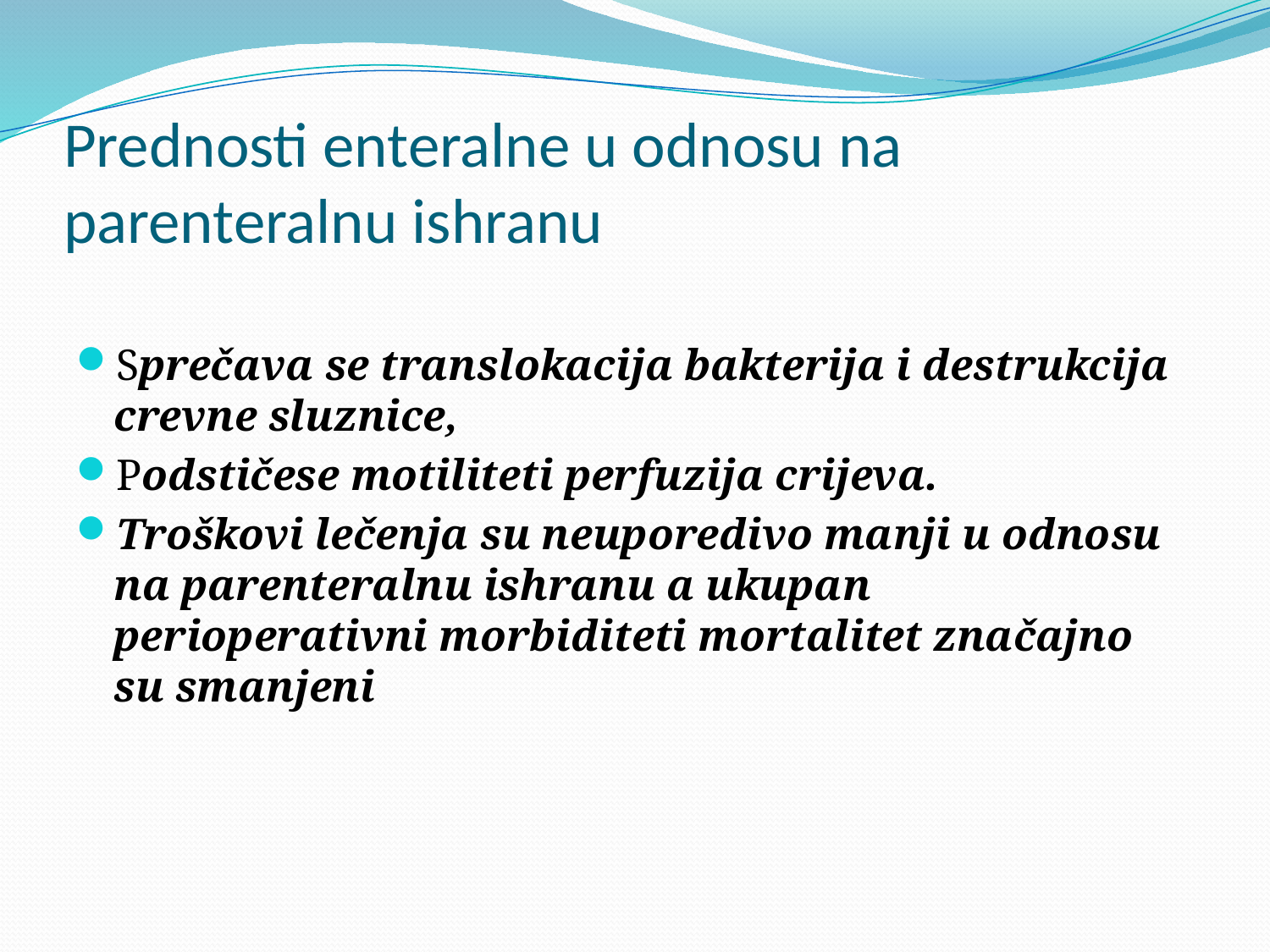

# Prednosti enteralne u odnosu na parenteralnu ishranu

Sprečava se translokacija bakterija i destrukcija crevne sluznice,
Podstičese motiliteti perfuzija crijeva.
Troškovi lečenja su neuporedivo manji u odnosu na parenteralnu ishranu a ukupan perioperativni morbiditeti mortalitet značajno su smanjeni